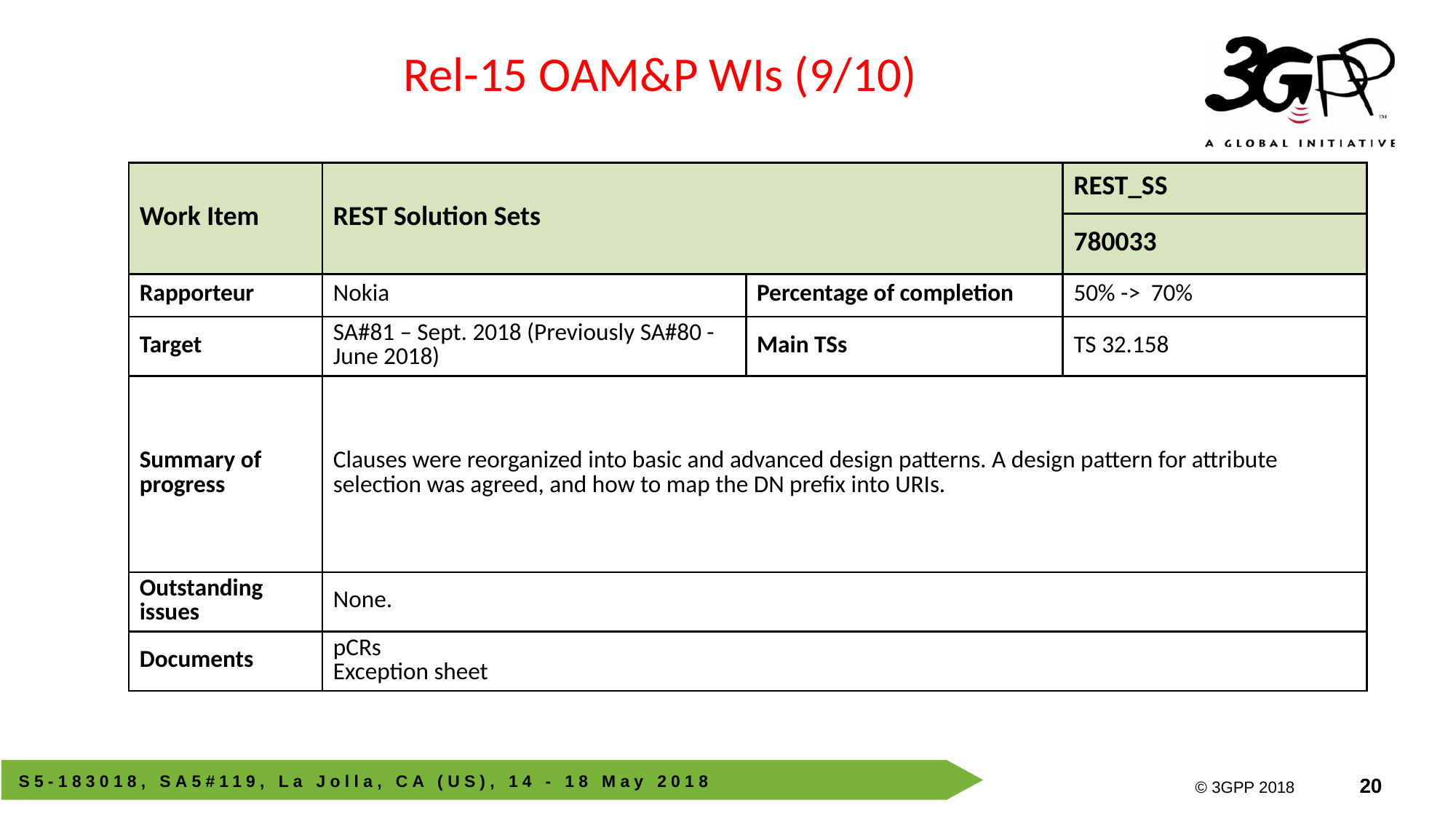

Rel-15 OAM&P WIs (9/10)
| Work Item | REST Solution Sets |  | REST\_SS |
| --- | --- | --- | --- |
|  |  |  | 780033 |
| Rapporteur | Nokia | Percentage of completion | 50% -> 70% |
| Target | SA#81 – Sept. 2018 (Previously SA#80 - June 2018) | Main TSs | TS 32.158 |
| Summary of progress | Clauses were reorganized into basic and advanced design patterns. A design pattern for attribute selection was agreed, and how to map the DN prefix into URIs. |  |  |
| Outstanding issues | None. |  |  |
| Documents | pCRs Exception sheet |  |  |